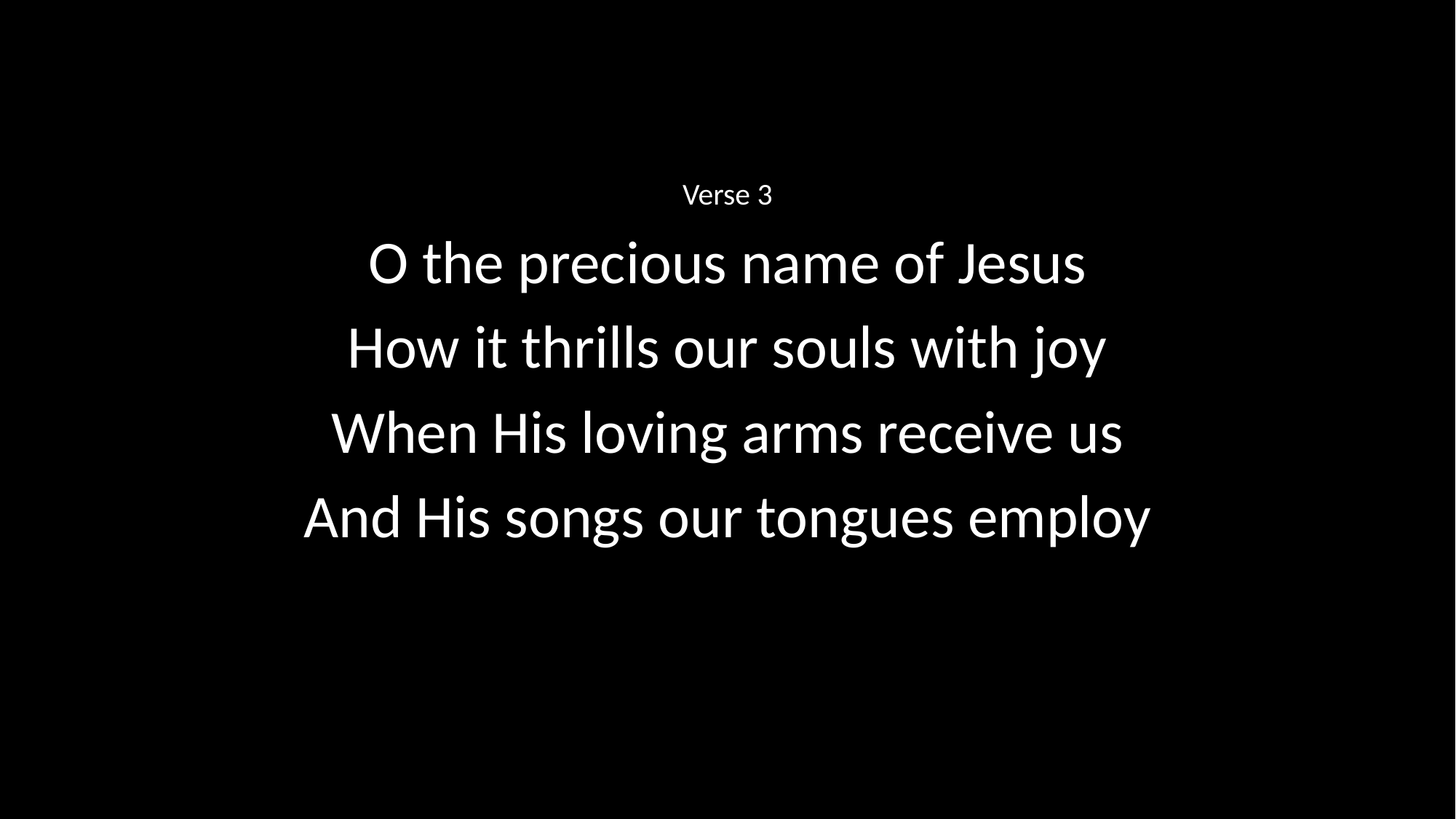

Verse 3
O the precious name of Jesus
How it thrills our souls with joy
When His loving arms receive us
And His songs our tongues employ